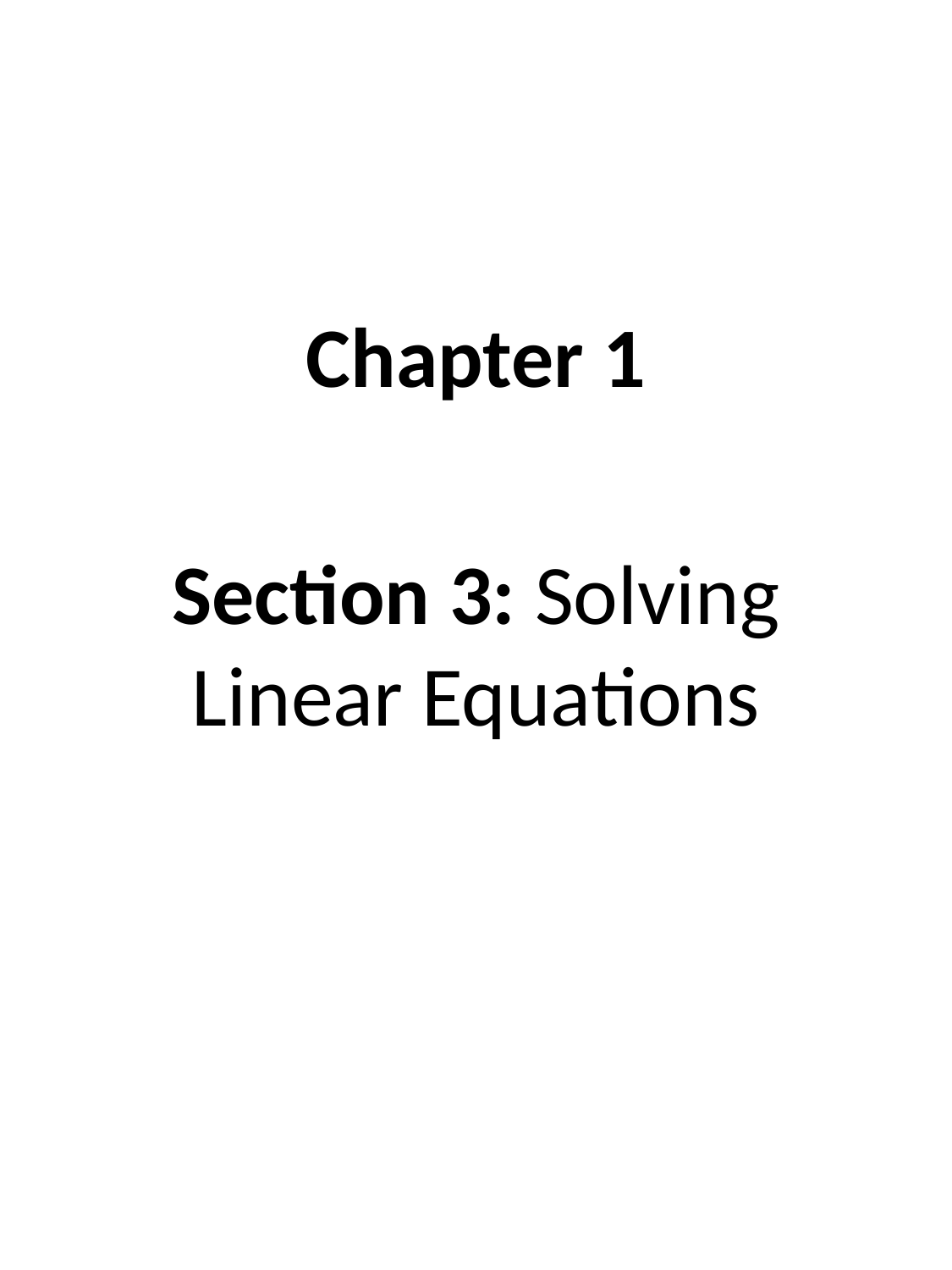

Chapter 1

Section 3: Solving Linear Equations